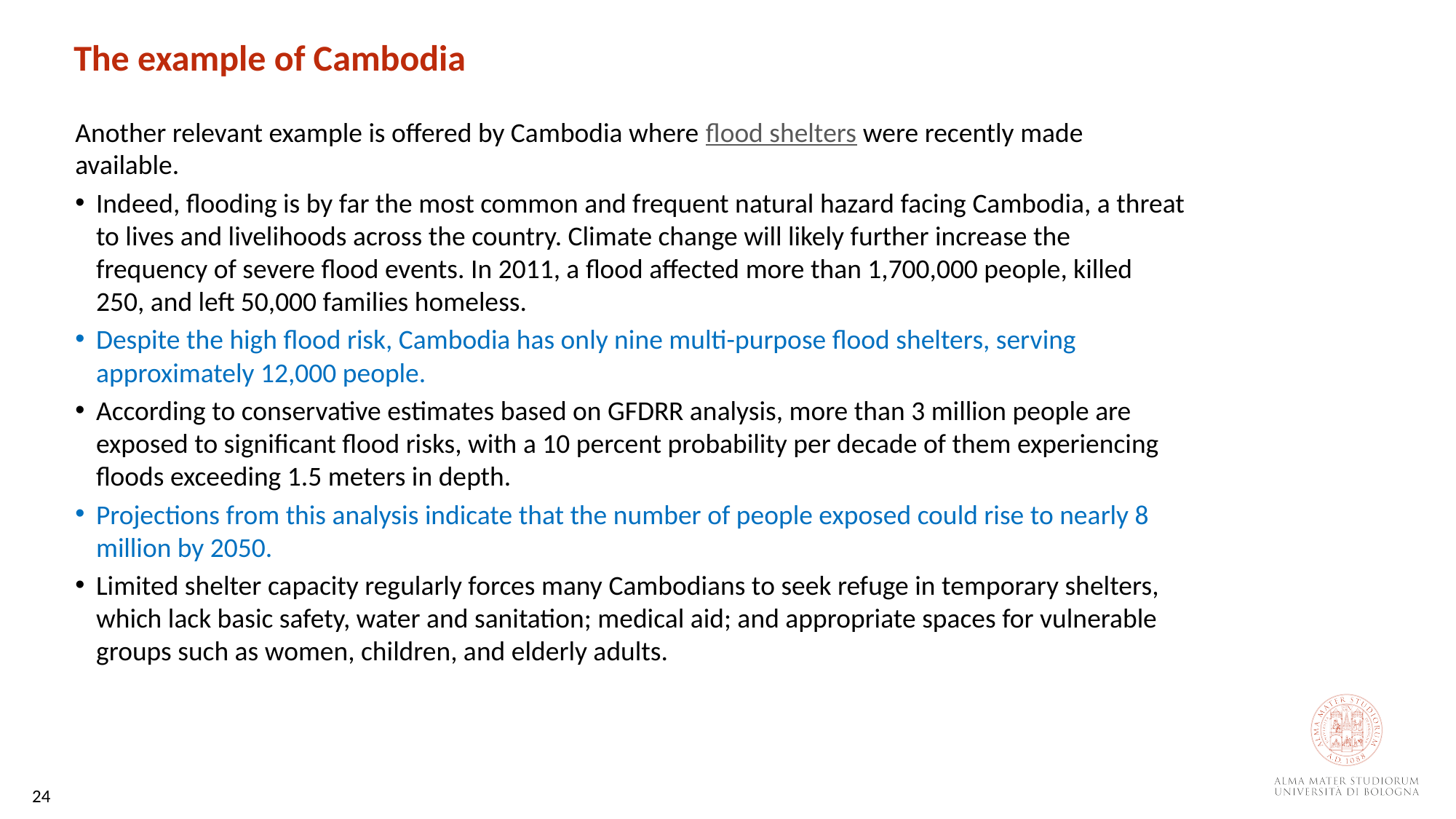

The example of Cambodia

Another relevant example is offered by Cambodia where flood shelters were recently made available.
Indeed, flooding is by far the most common and frequent natural hazard facing Cambodia, a threat to lives and livelihoods across the country. Climate change will likely further increase the frequency of severe flood events. In 2011, a flood affected more than 1,700,000 people, killed 250, and left 50,000 families homeless.
Despite the high flood risk, Cambodia has only nine multi-purpose flood shelters, serving approximately 12,000 people.
According to conservative estimates based on GFDRR analysis, more than 3 million people are exposed to significant flood risks, with a 10 percent probability per decade of them experiencing floods exceeding 1.5 meters in depth.
Projections from this analysis indicate that the number of people exposed could rise to nearly 8 million by 2050.
Limited shelter capacity regularly forces many Cambodians to seek refuge in temporary shelters, which lack basic safety, water and sanitation; medical aid; and appropriate spaces for vulnerable groups such as women, children, and elderly adults.